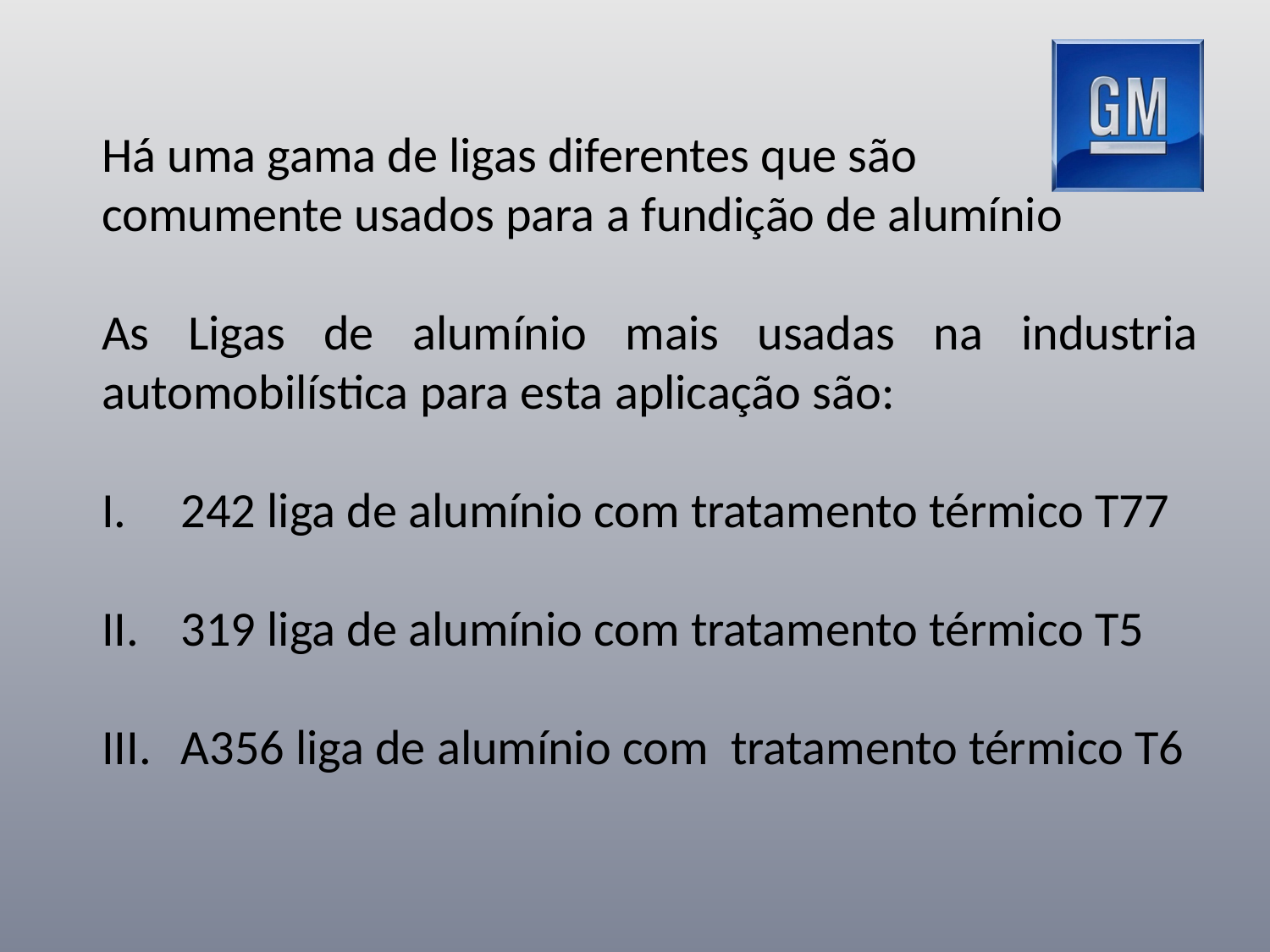

Há uma gama de ligas diferentes que são
comumente usados ​​para a fundição de alumínio

As Ligas de alumínio mais usadas na industria automobilística para esta aplicação são:

242 liga de alumínio com tratamento térmico T77

319 liga de alumínio com tratamento térmico T5

A356 liga de alumínio com  tratamento térmico T6